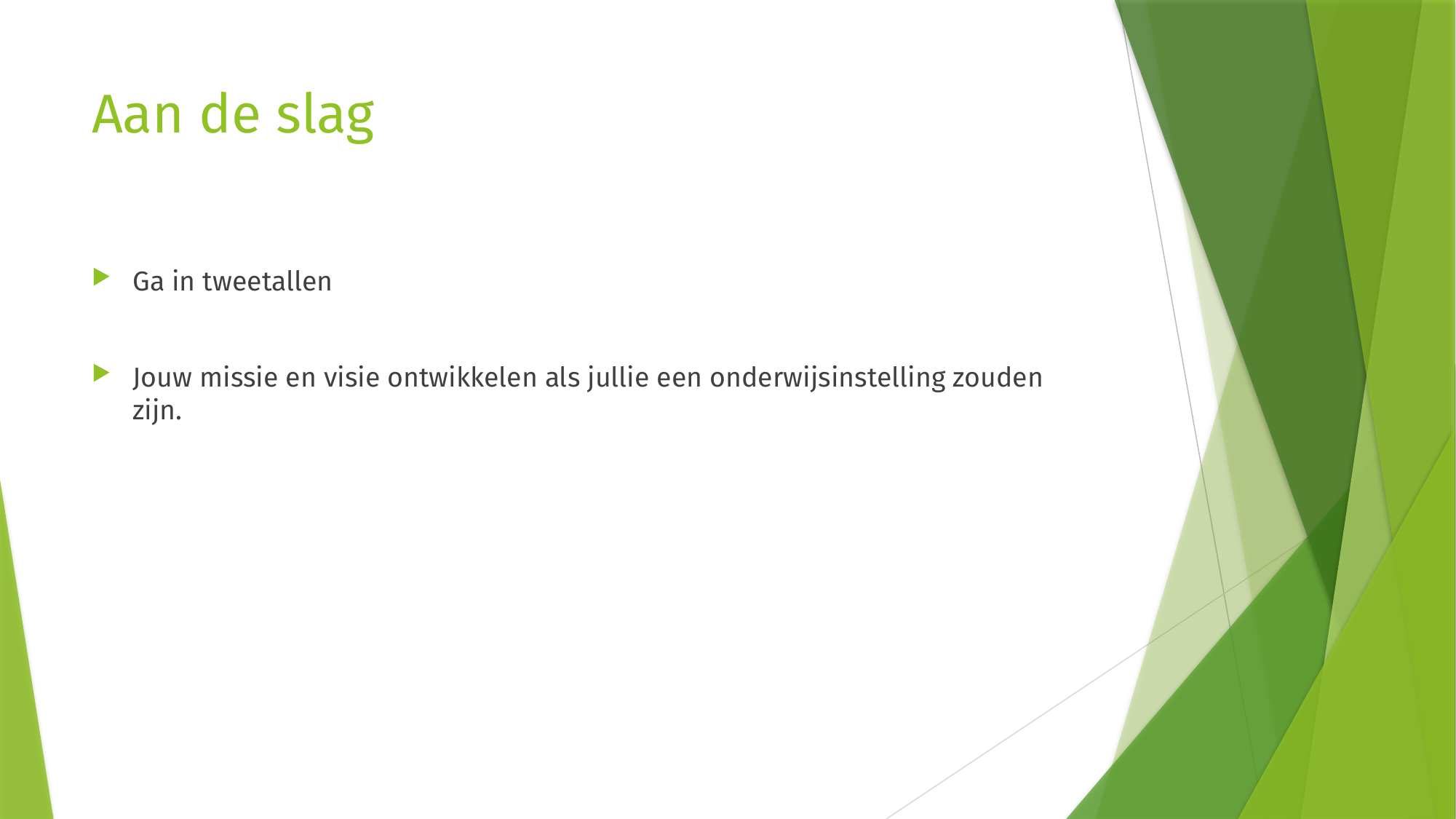

# Aan de slag
Ga in tweetallen

Jouw missie en visie ontwikkelen als jullie een onderwijsinstelling zouden zijn.